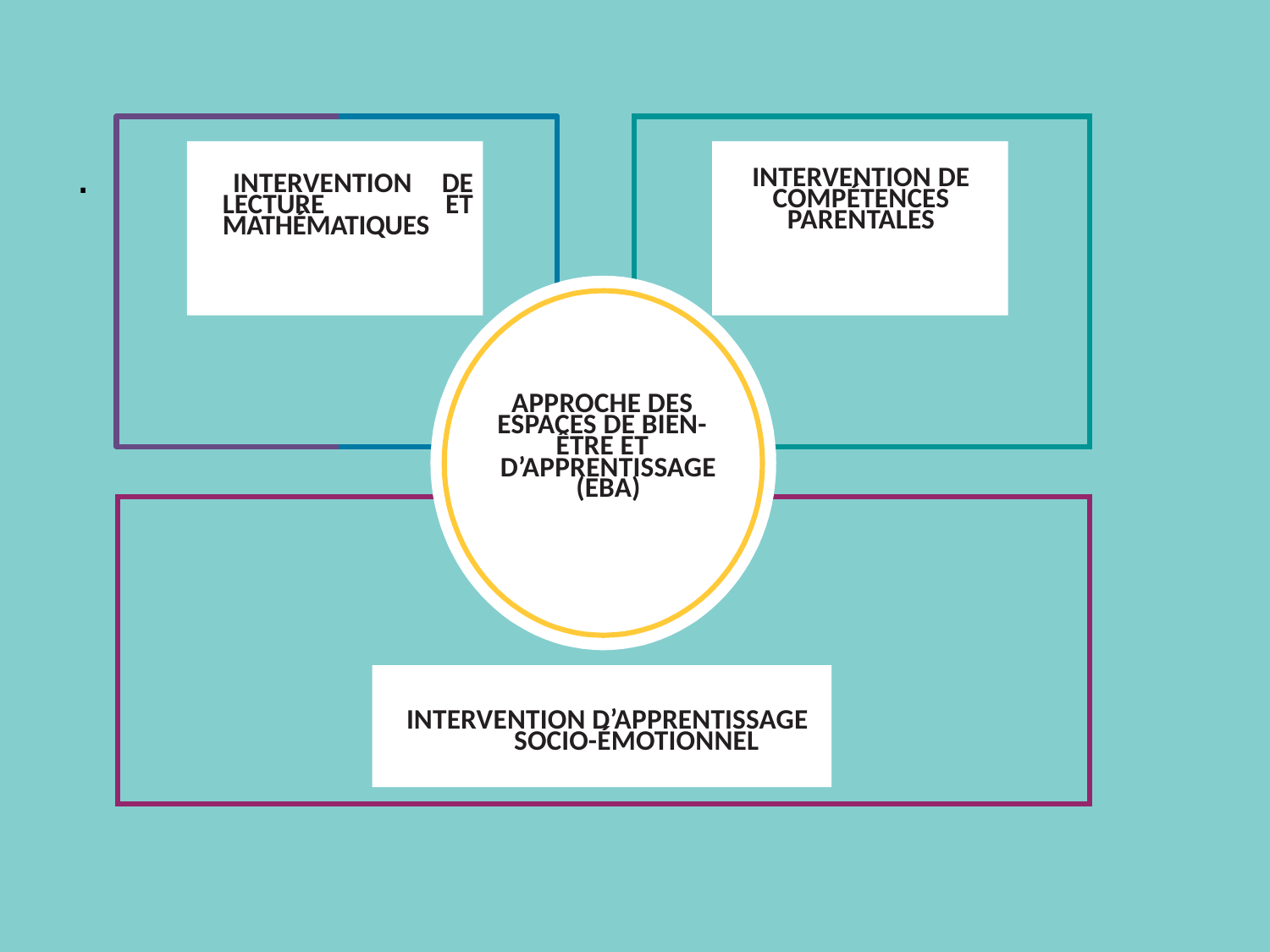

INTERVENTION DE COMPÉTENCES PARENTALES
INTERVENTION DE LECTURE ET MATHÉMATIQUES

APPROCHE DES ESPACES DE BIEN-ÊTRE ET
D’APPRENTISSAGE (EBA)

INTERVENTION D’APPRENTISSAGE SOCIO-ÉMOTIONNEL
.